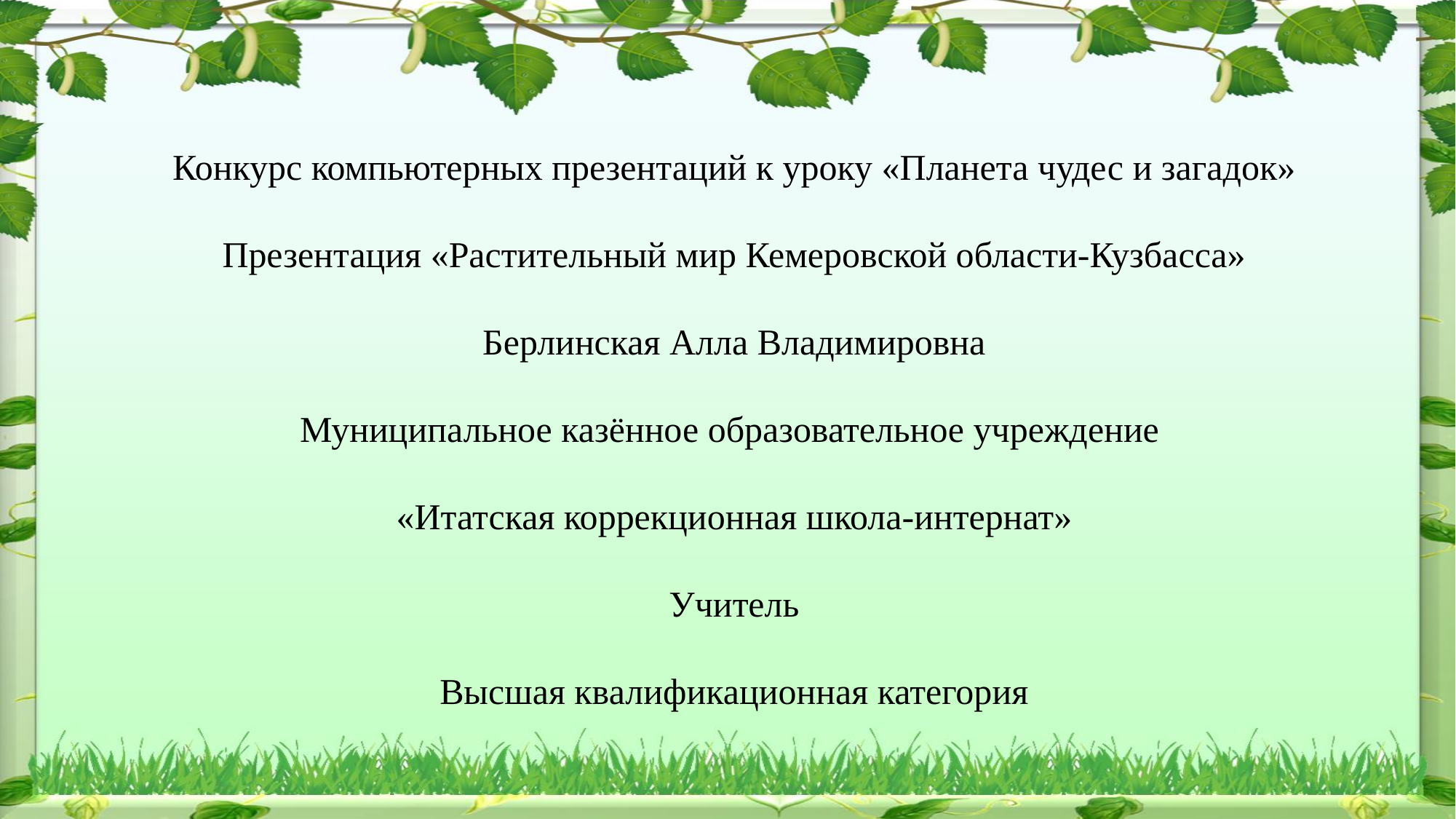

Конкурс компьютерных презентаций к уроку «Планета чудес и загадок»
Презентация «Растительный мир Кемеровской области-Кузбасса»
Берлинская Алла Владимировна
Муниципальное казённое образовательное учреждение
«Итатская коррекционная школа-интернат»
Учитель
Высшая квалификационная категория